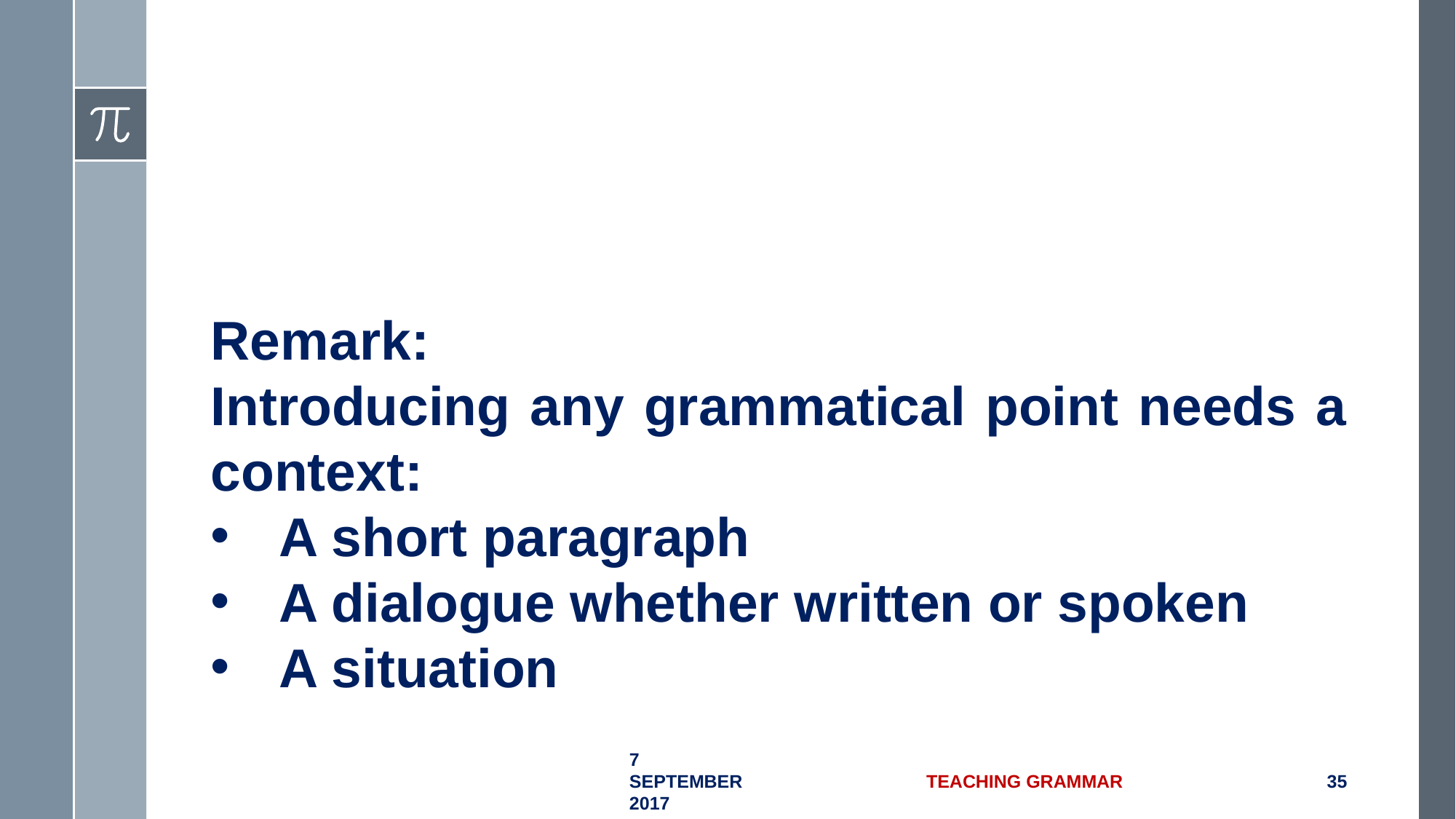

Remark:
Introducing any grammatical point needs a context:
A short paragraph
A dialogue whether written or spoken
A situation

7 September 2017
Teaching Grammar
35